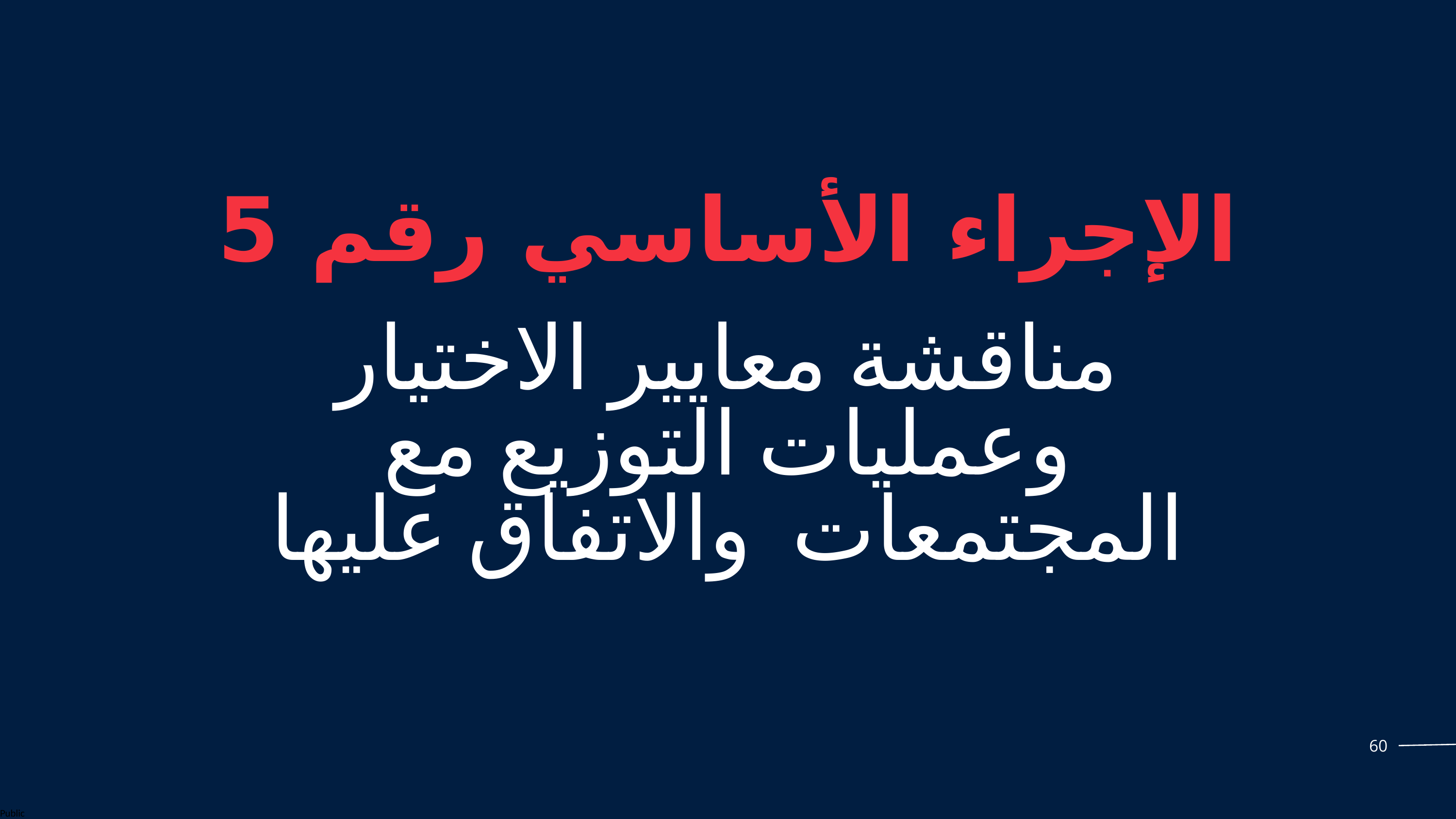

الإجراء الأساسي رقم 5

مناقشة معايير الاختيار وعمليات التوزيع مع المجتمعات  والاتفاق عليها